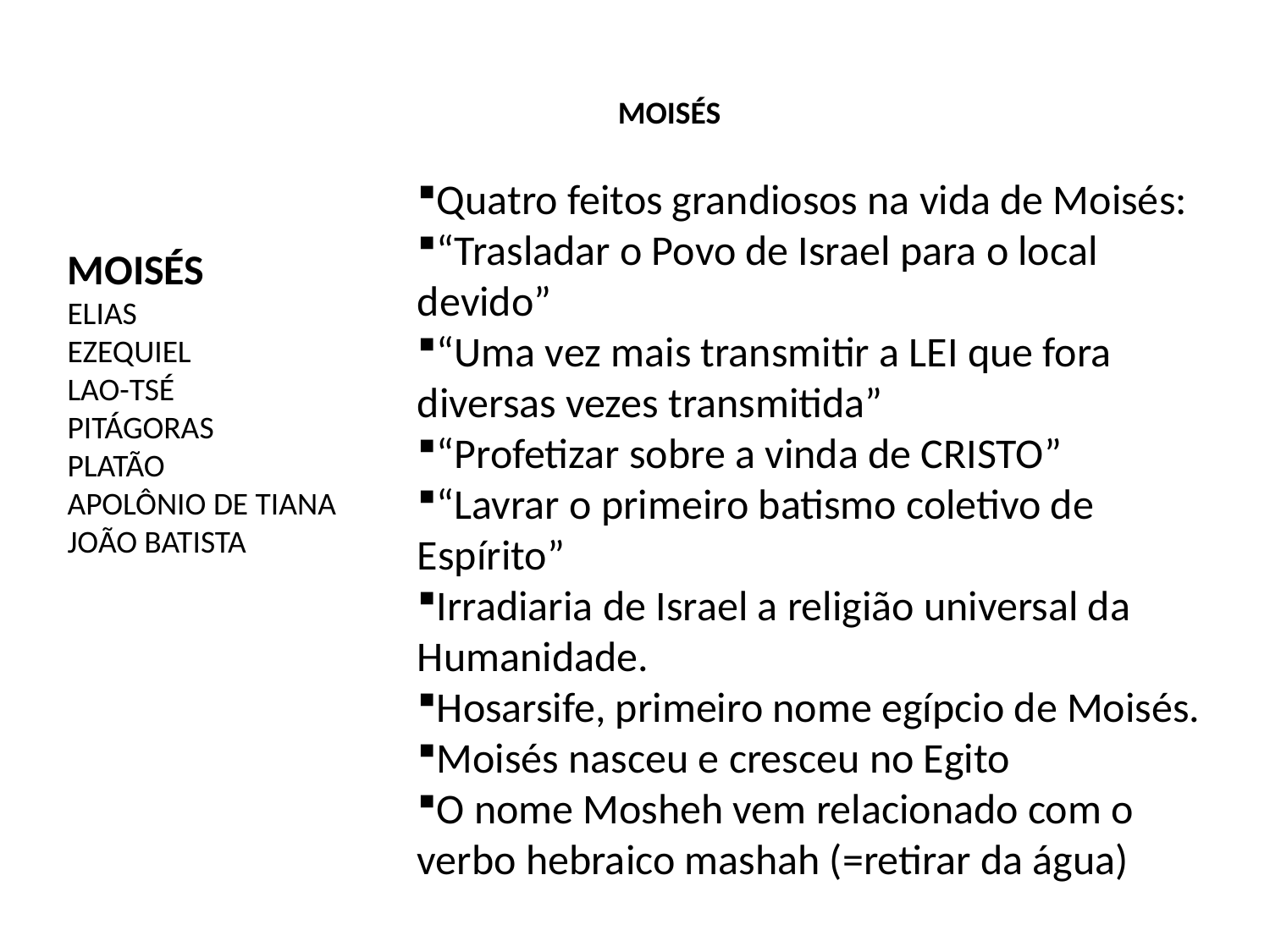

MOISÉS
Quatro feitos grandiosos na vida de Moisés:
“Trasladar o Povo de Israel para o local devido”
“Uma vez mais transmitir a LEI que fora diversas vezes transmitida”
“Profetizar sobre a vinda de CRISTO”
“Lavrar o primeiro batismo coletivo de Espírito”
Irradiaria de Israel a religião universal da Humanidade.
Hosarsife, primeiro nome egípcio de Moisés.
Moisés nasceu e cresceu no Egito
O nome Mosheh vem relacionado com o verbo hebraico mashah (=retirar da água)
MOISÉS
ELIAS
EZEQUIEL
LAO-TSÉ
PITÁGORAS
PLATÃO
APOLÔNIO DE TIANA
JOÃO BATISTA